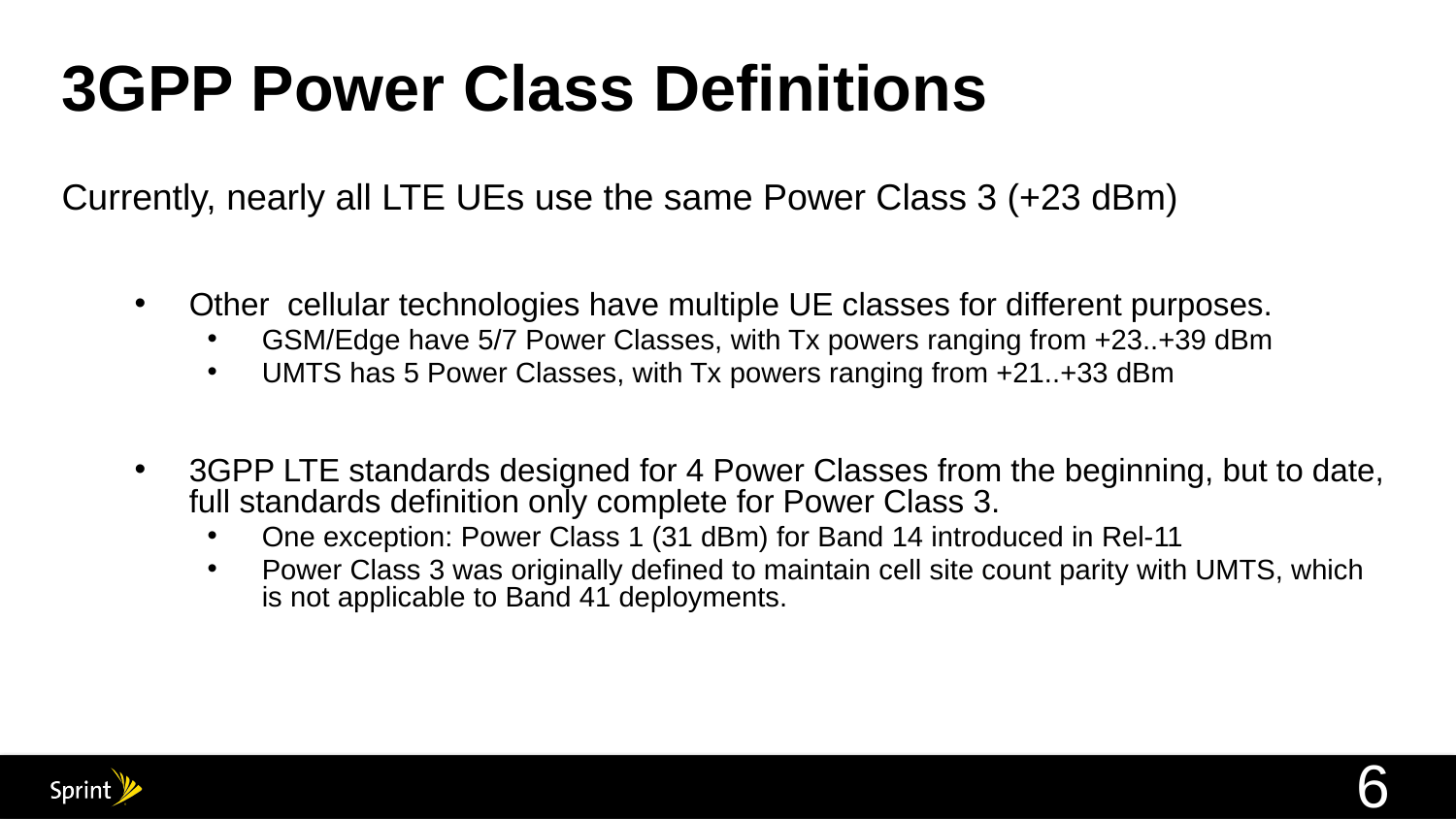

# 3GPP Power Class Definitions
Currently, nearly all LTE UEs use the same Power Class 3 (+23 dBm)

Other  cellular technologies have multiple UE classes for different purposes.
GSM/Edge have 5/7 Power Classes, with Tx powers ranging from +23..+39 dBm
UMTS has 5 Power Classes, with Tx powers ranging from +21..+33 dBm

3GPP LTE standards designed for 4 Power Classes from the beginning, but to date, full standards definition only complete for Power Class 3.
One exception: Power Class 1 (31 dBm) for Band 14 introduced in Rel-11
Power Class 3 was originally defined to maintain cell site count parity with UMTS, which is not applicable to Band 41 deployments.

6